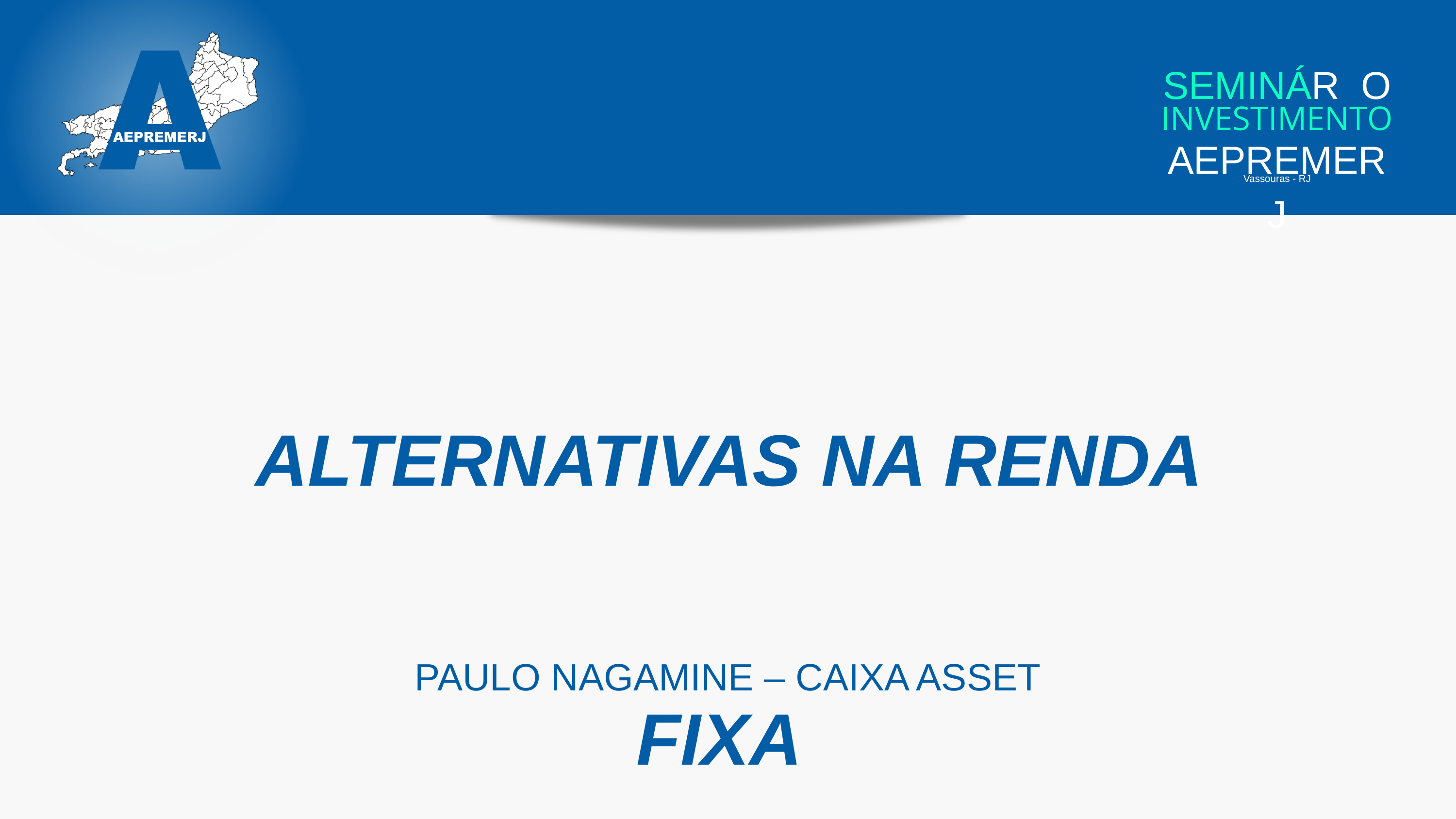

SEMINÁR  O
INVESTIMENTO
AEPREMERJ
Vassouras - RJ

ALTERNATIVAS NA RENDA FIXA
PAULO NAGAMINE – CAIXA ASSET